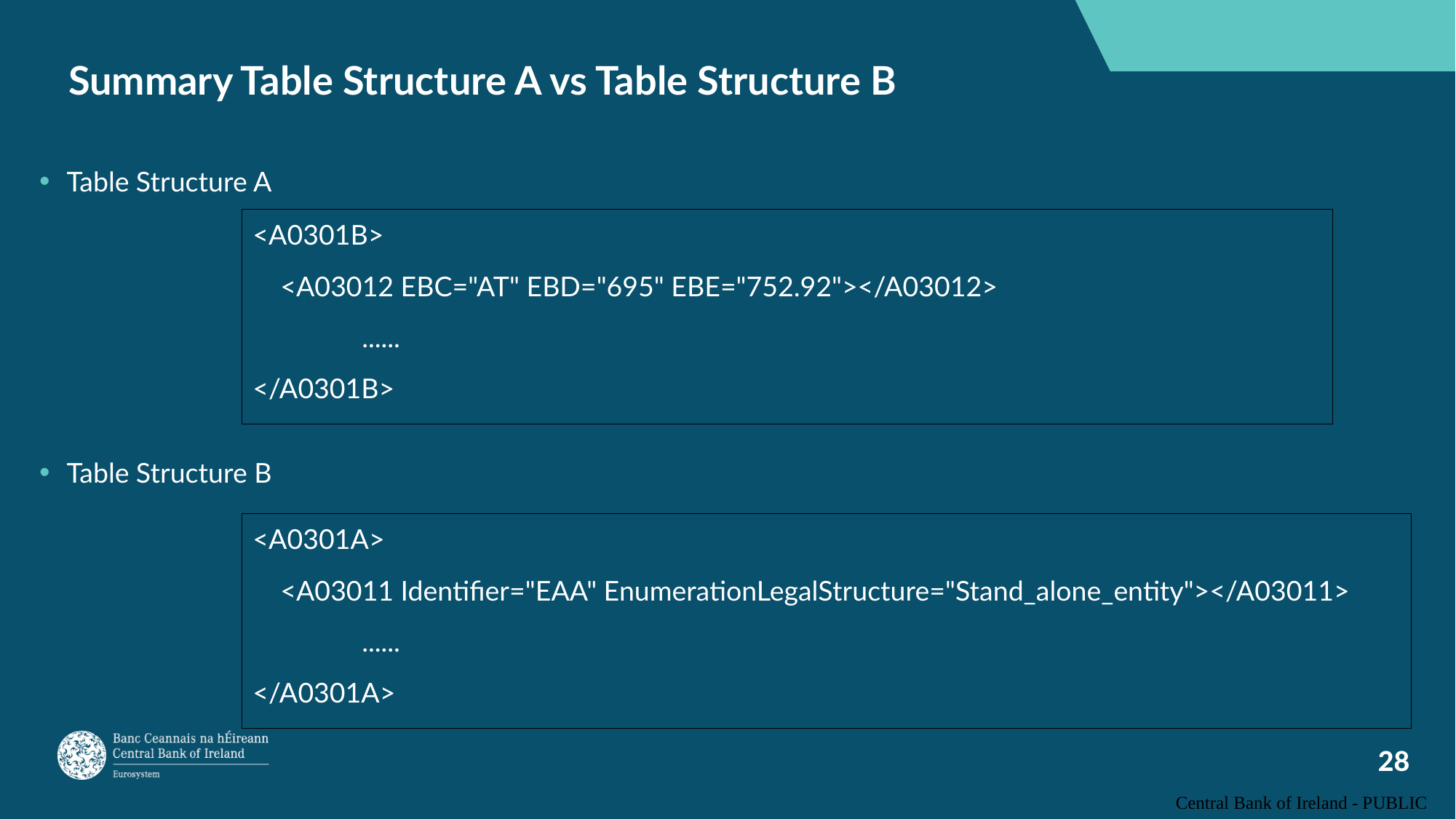

# Summary Table Structure A vs Table Structure B
Table Structure A
<A0301B>
    <A03012 EBC="AT" EBD="695" EBE="752.92"></A03012>
	......
</A0301B>
Table Structure B
<A0301A>
    <A03011 Identifier="EAA" EnumerationLegalStructure="Stand_alone_entity"></A03011>
	......
</A0301A>

Central Bank of Ireland - PUBLIC